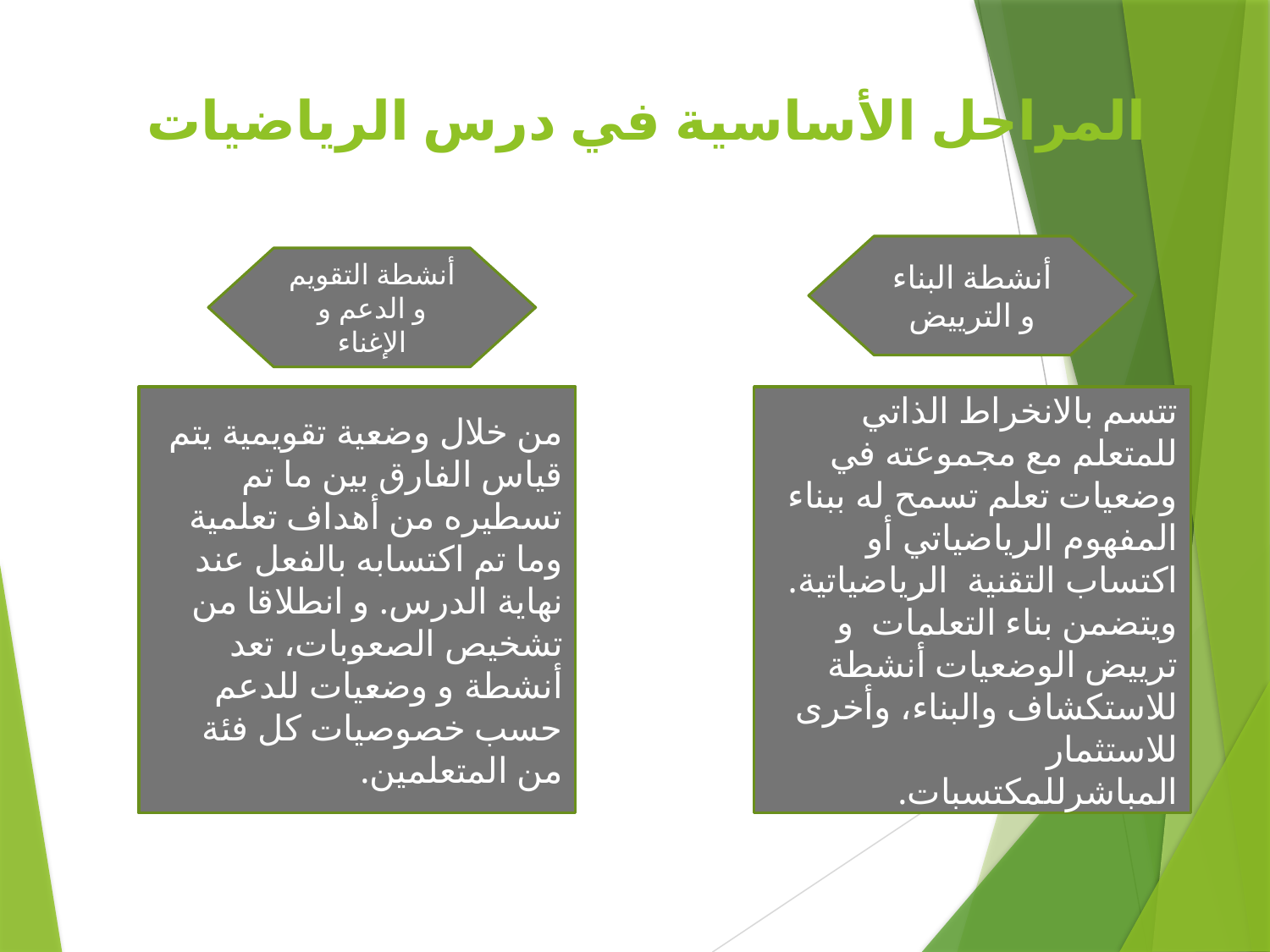

# المراحل الأساسية في درس الرياضيات
أنشطة البناء و الترييض
أنشطة التقويم و الدعم و الإغناء
من خلال وضعية تقويمية يتم قياس الفارق بين ما تم تسطيره من أهداف تعلمية وما تم اكتسابه بالفعل عند نهاية الدرس. و انطلاقا من تشخيص الصعوبات، تعد أنشطة و وضعيات للدعم حسب خصوصيات كل فئة من المتعلمين.
تتسم بالانخراط الذاتي للمتعلم مع مجموعته في وضعيات تعلم تسمح له ببناء المفهوم الرياضياتي أو اكتساب التقنية  الرياضياتية. ويتضمن بناء التعلمات  و  ترييض الوضعيات أنشطة للاستكشاف والبناء، وأخرى للاستثمار المباشرللمكتسبات.